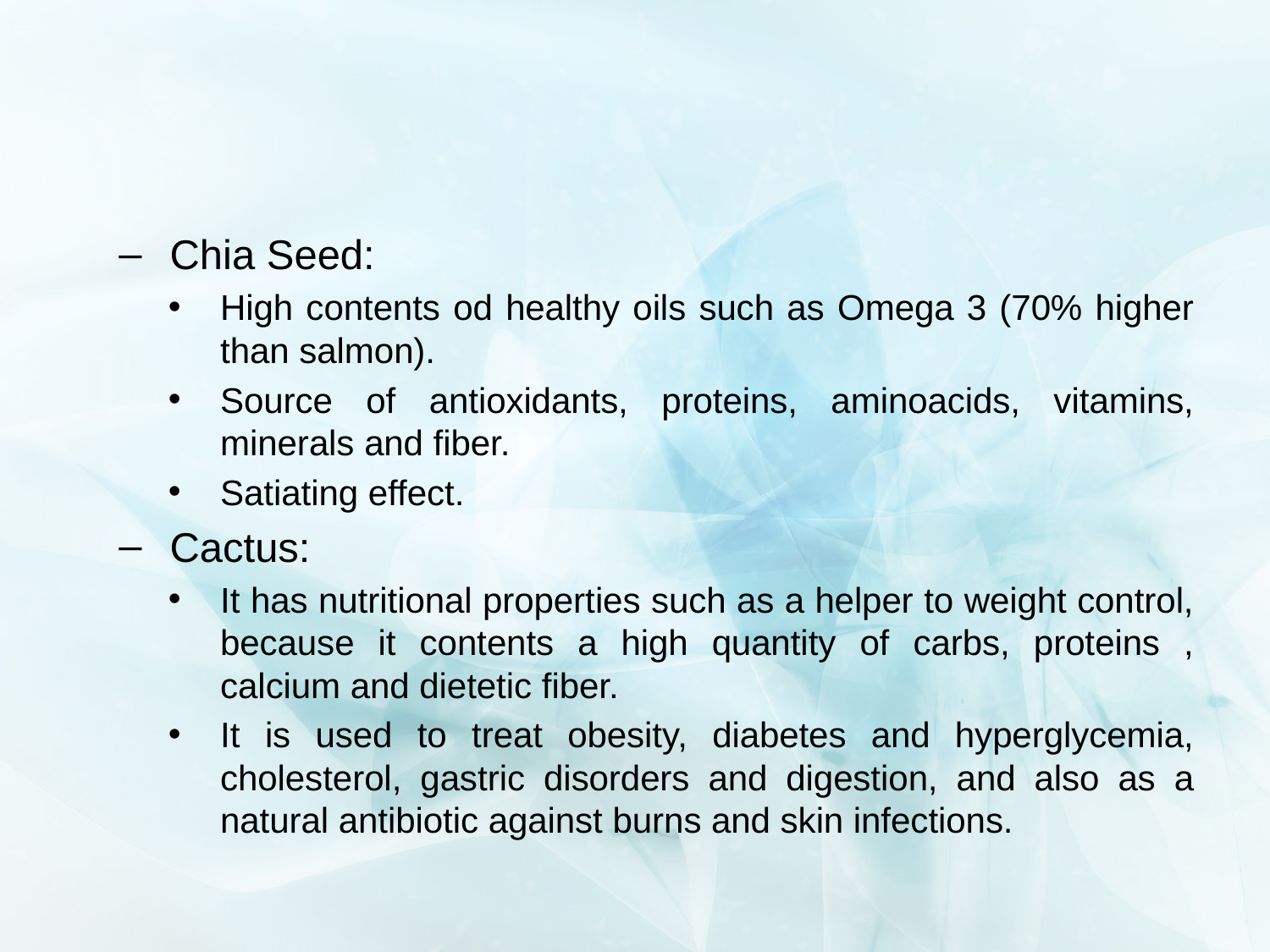

#
Chia Seed:
High contents od healthy oils such as Omega 3 (70% higher than salmon).
Source of antioxidants, proteins, aminoacids, vitamins, minerals and fiber.
Satiating effect.
Cactus:
It has nutritional properties such as a helper to weight control, because it contents a high quantity of carbs, proteins , calcium and dietetic fiber.
It is used to treat obesity, diabetes and hyperglycemia, cholesterol, gastric disorders and digestion, and also as a natural antibiotic against burns and skin infections.